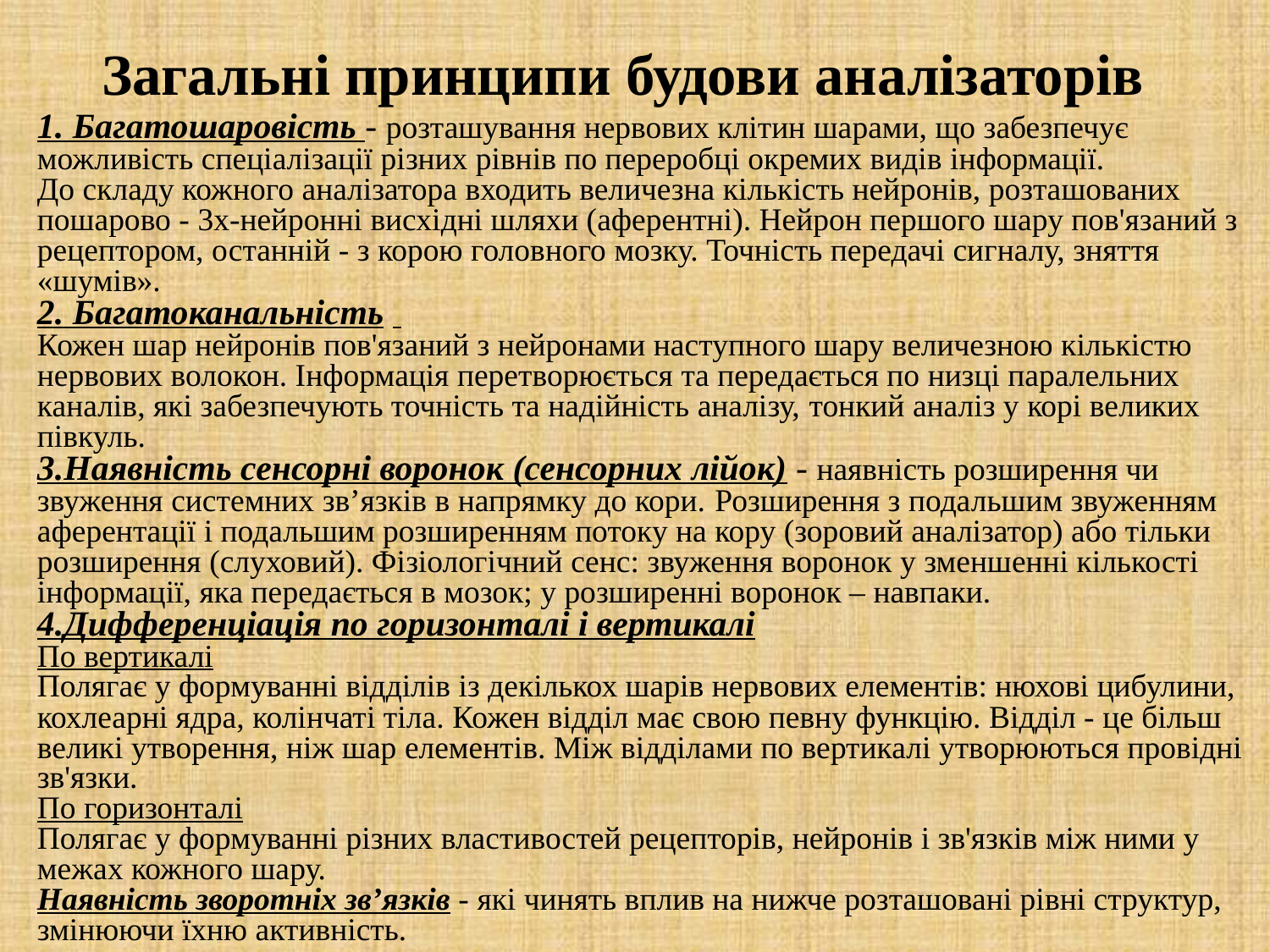

Загальні принципи будови аналізаторів
1. Багатошаровість - розташування нервових клітин шарами, що забезпечує можливість спеціалізації різних рівнів по переробці окремих видів інформації.
До складу кожного аналізатора входить величезна кількість нейронів, розташованих пошарово - 3х-нейронні висхідні шляхи (аферентні). Нейрон першого шару пов'язаний з рецептором, останній - з корою головного мозку. Точність передачі сигналу, зняття «шумів».
2. Багатоканальність
Кожен шар нейронів пов'язаний з нейронами наступного шару величезною кількістю нервових волокон. Інформація перетворюється та передається по низці паралельних каналів, які забезпечують точність та надійність аналізу, тонкий аналіз у корі великих півкуль.
3.Наявність сенсорні воронок (сенсорних лійок) - наявність розширення чи звуження системних зв’язків в напрямку до кори. Розширення з подальшим звуженням аферентації і подальшим розширенням потоку на кору (зоровий аналізатор) або тільки розширення (слуховий). Фізіологічний сенс: звуження воронок у зменшенні кількості інформації, яка передається в мозок; у розширенні воронок – навпаки.
4.Дифференціація по горизонталі і вертикалі
По вертикалі
Полягає у формуванні відділів із декількох шарів нервових елементів: нюхові цибулини, кохлеарні ядра, колінчаті тіла. Кожен відділ має свою певну функцію. Відділ - це більш великі утворення, ніж шар елементів. Між відділами по вертикалі утворюються провідні зв'язки.
По горизонталі
Полягає у формуванні різних властивостей рецепторів, нейронів і зв'язків між ними у межах кожного шару.
Наявність зворотніх зв’язків - які чинять вплив на нижче розташовані рівні структур, змінюючи їхню активність.